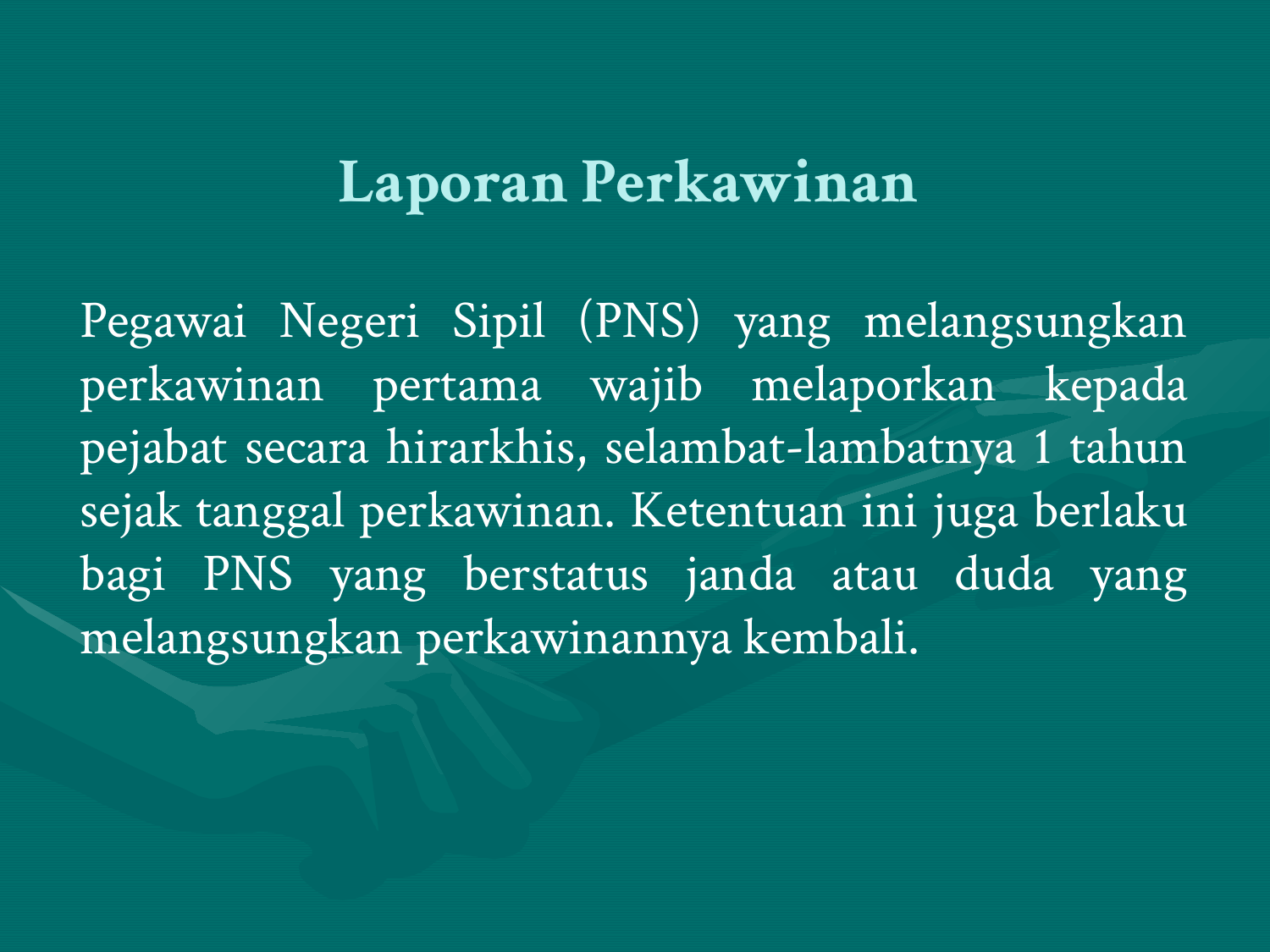

# Laporan Perkawinan
Pegawai Negeri Sipil (PNS) yang melangsungkan perkawinan pertama wajib melaporkan kepada pejabat secara hirarkhis, selambat-lambatnya 1 tahun sejak tanggal perkawinan. Ketentuan ini juga berlaku bagi PNS yang berstatus janda atau duda yang melangsungkan perkawinannya kembali.